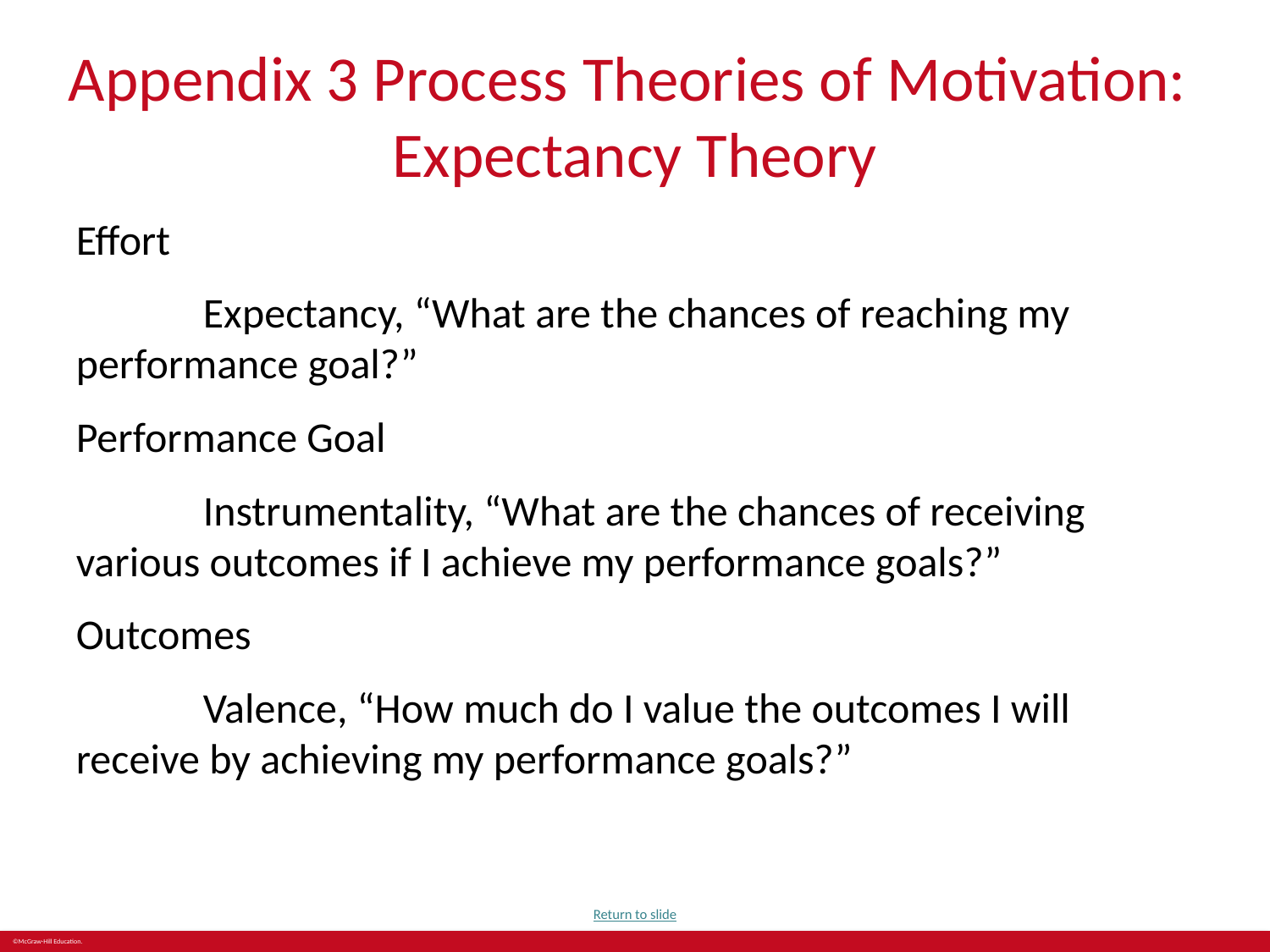

# Appendix 3 Process Theories of Motivation: Expectancy Theory
Effort
	Expectancy, “What are the chances of reaching my performance goal?”
Performance Goal
	Instrumentality, “What are the chances of receiving various outcomes if I achieve my performance goals?”
Outcomes
	Valence, “How much do I value the outcomes I will receive by achieving my performance goals?”

Return to slide